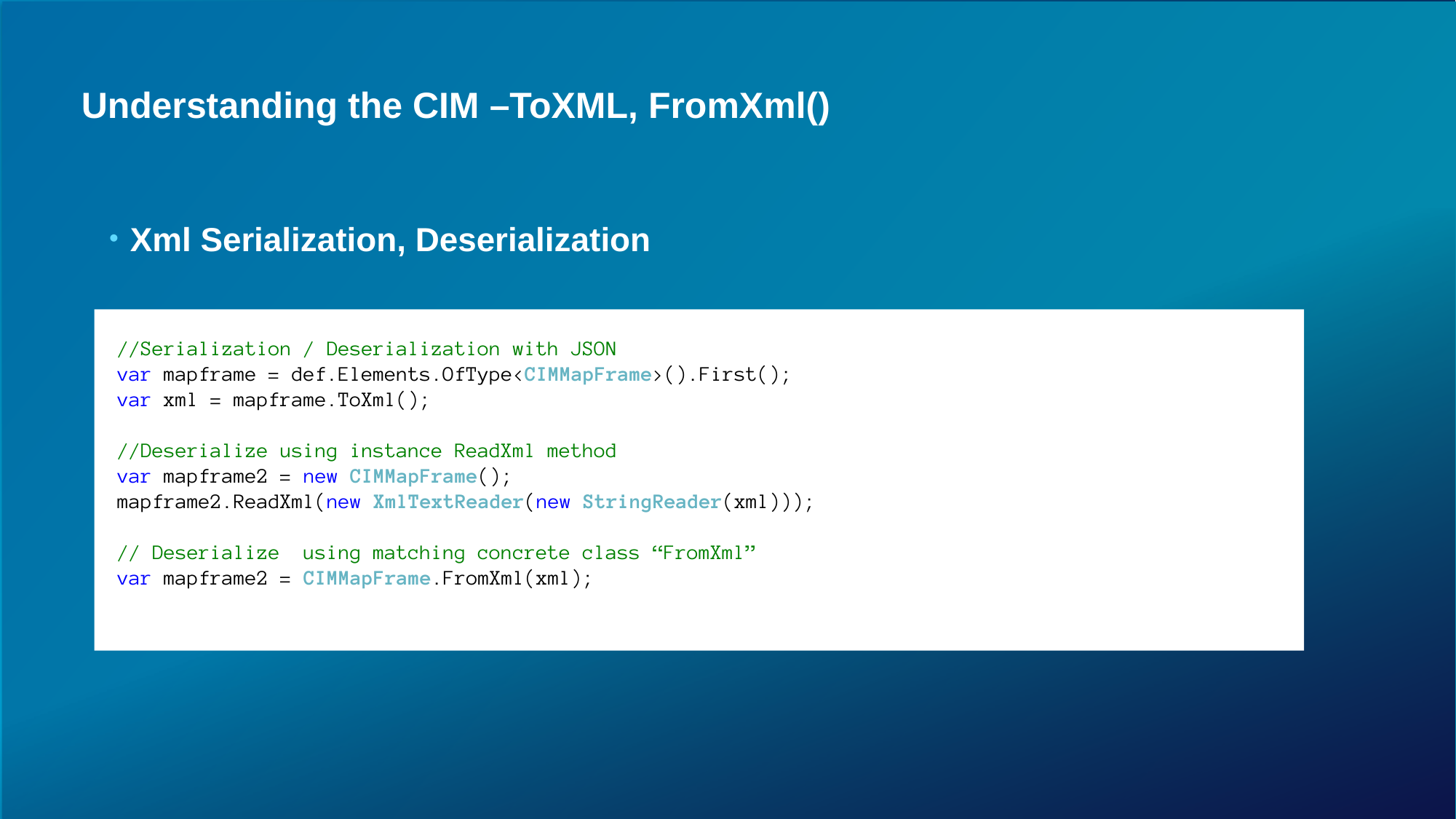

# Understanding the CIM –ToXML, FromXml()

Xml Serialization, Deserialization

  //Serialization / Deserialization with JSON
  var mapframe = def.Elements.OfType<CIMMapFrame>().First();
  var xml = mapframe.ToXml();

  //Deserialize using instance ReadXml method
  var mapframe2 = new CIMMapFrame();
  mapframe2.ReadXml(new XmlTextReader(new StringReader(xml)));

  // Deserialize  using matching concrete class “FromXml”
  var mapframe2 = CIMMapFrame.FromXml(xml);